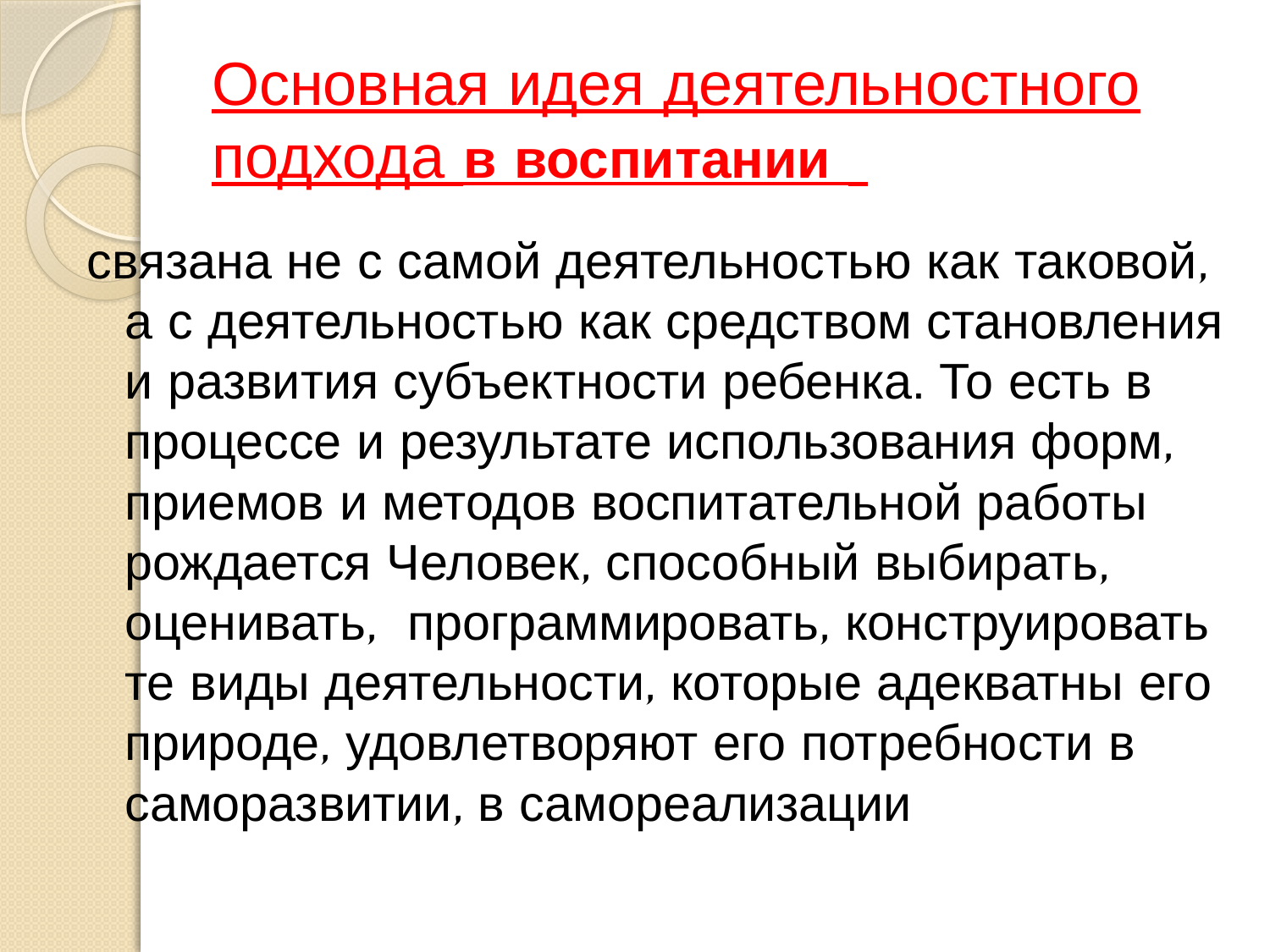

# Основная идея деятельностного подхода в воспитании
связана не с самой деятельностью как таковой, а с деятельностью как средством становления и развития субъектности ребенка. То есть в процессе и результате использования форм, приемов и методов воспитательной работы рождается Человек, способный выбирать, оценивать,  программировать, конструировать те виды деятельности, которые адекватны его природе, удовлетворяют его потребности в саморазвитии, в самореализации